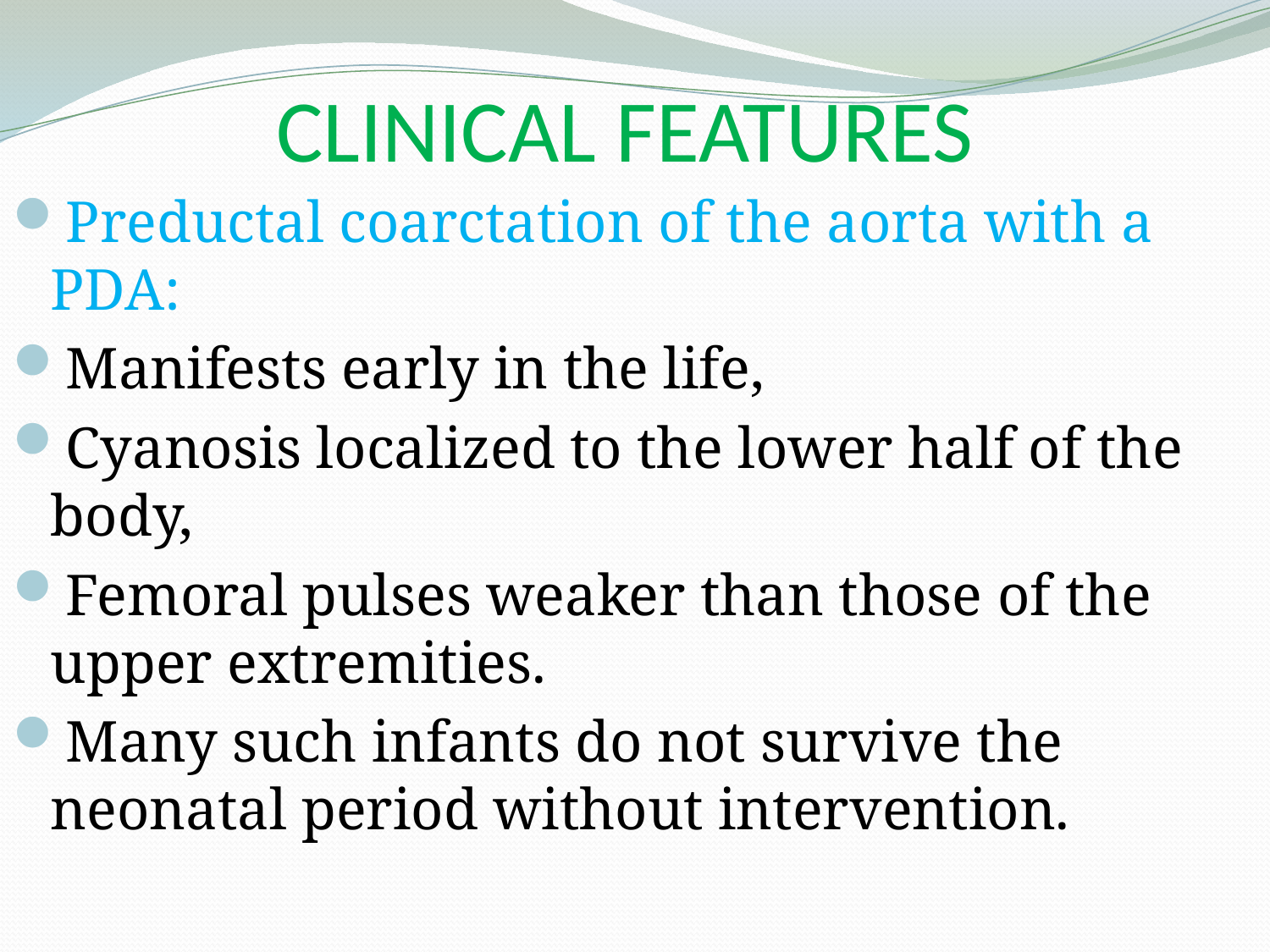

# CLINICAL FEATURES
Preductal coarctation of the aorta with a PDA:
Manifests early in the life,
Cyanosis localized to the lower half of the body,
Femoral pulses weaker than those of the upper extremities.
Many such infants do not survive the neonatal period without intervention.